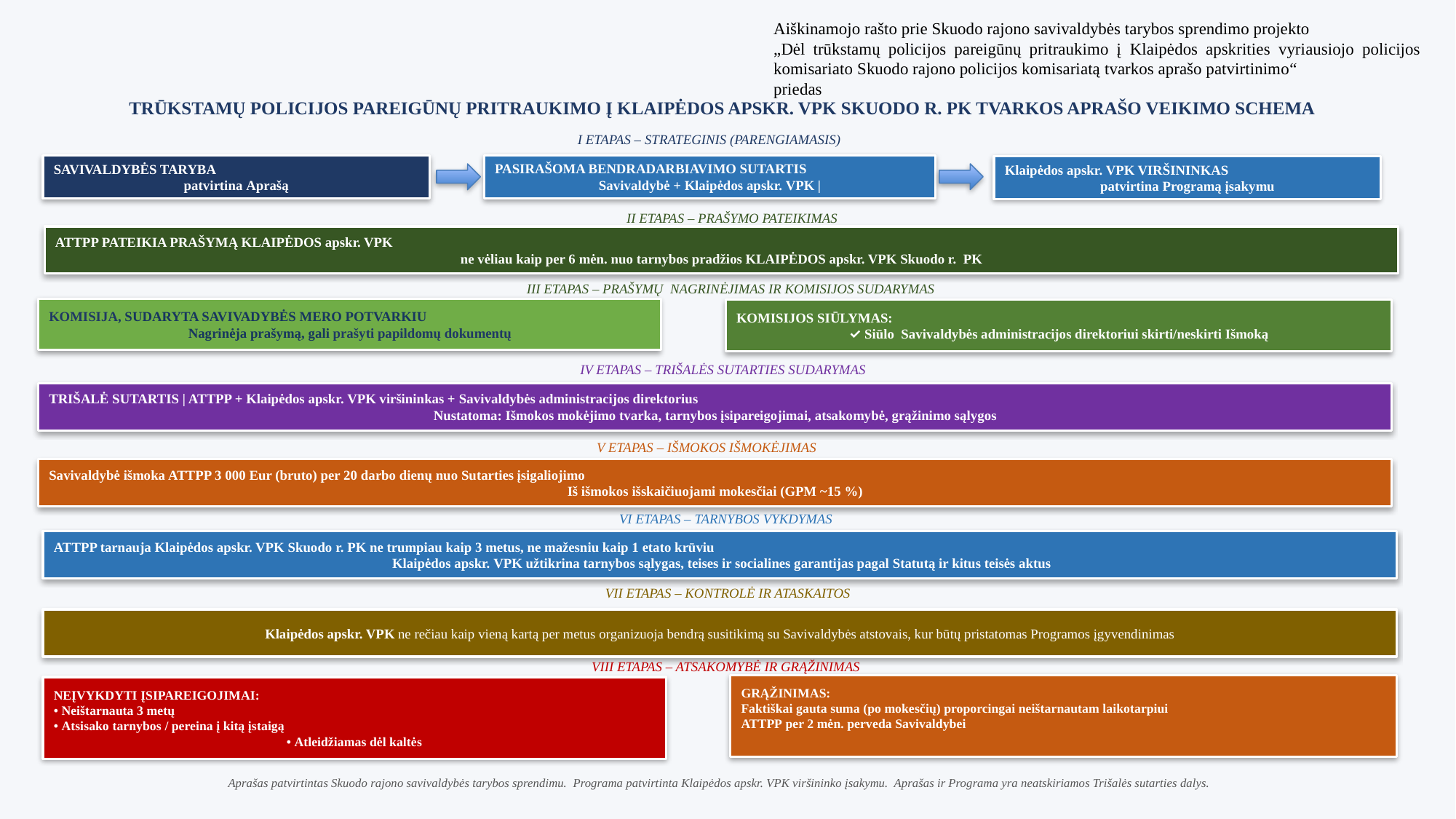

Aiškinamojo rašto prie Skuodo rajono savivaldybės tarybos sprendimo projekto
„Dėl trūkstamų policijos pareigūnų pritraukimo į Klaipėdos apskrities vyriausiojo policijos komisariato Skuodo rajono policijos komisariatą tvarkos aprašo patvirtinimo“
priedas
TRŪKSTAMŲ POLICIJOS PAREIGŪNŲ PRITRAUKIMO Į KLAIPĖDOS APSKR. VPK SKUODO R. PK TVARKOS APRAŠO VEIKIMO SCHEMA
I ETAPAS – STRATEGINIS (PARENGIAMASIS)
PASIRAŠOMA BENDRADARBIAVIMO SUTARTIS
Savivaldybė + Klaipėdos apskr. VPK |
SAVIVALDYBĖS TARYBA
patvirtina Aprašą
Klaipėdos apskr. VPK VIRŠININKAS
patvirtina Programą įsakymu

II ETAPAS – PRAŠYMO PATEIKIMAS
ATTPP PATEIKIA PRAŠYMĄ KLAIPĖDOS apskr. VPK
ne vėliau kaip per 6 mėn. nuo tarnybos pradžios KLAIPĖDOS apskr. VPK Skuodo r.  PK
III ETAPAS – PRAŠYMŲ  NAGRINĖJIMAS IR KOMISIJOS SUDARYMAS
KOMISIJA, SUDARYTA SAVIVADYBĖS MERO POTVARKIU
Nagrinėja prašymą, gali prašyti papildomų dokumentų
KOMISIJOS SIŪLYMAS:
✓ Siūlo  Savivaldybės administracijos direktoriui skirti/neskirti Išmoką
IV ETAPAS – TRIŠALĖS SUTARTIES SUDARYMAS
TRIŠALĖ SUTARTIS | ATTPP + Klaipėdos apskr. VPK viršininkas + Savivaldybės administracijos direktorius
Nustatoma: Išmokos mokėjimo tvarka, tarnybos įsipareigojimai, atsakomybė, grąžinimo sąlygos
V ETAPAS – IŠMOKOS IŠMOKĖJIMAS
Savivaldybė išmoka ATTPP 3 000 Eur (bruto) per 20 darbo dienų nuo Sutarties įsigaliojimo
Iš išmokos išskaičiuojami mokesčiai (GPM ~15 %)
VI ETAPAS – TARNYBOS VYKDYMAS
ATTPP tarnauja Klaipėdos apskr. VPK Skuodo r. PK ne trumpiau kaip 3 metus, ne mažesniu kaip 1 etato krūviu
 Klaipėdos apskr. VPK užtikrina tarnybos sąlygas, teises ir socialines garantijas pagal Statutą ir kitus teisės aktus
VII ETAPAS – KONTROLĖ IR ATASKAITOS
Klaipėdos apskr. VPK ne rečiau kaip vieną kartą per metus organizuoja bendrą susitikimą su Savivaldybės atstovais, kur būtų pristatomas Programos įgyvendinimas
VIII ETAPAS – ATSAKOMYBĖ IR GRĄŽINIMAS
GRĄŽINIMAS:
Faktiškai gauta suma (po mokesčių) proporcingai neištarnautam laikotarpiui
ATTPP per 2 mėn. perveda Savivaldybei

NEĮVYKDYTI ĮSIPAREIGOJIMAI:
• Neištarnauta 3 metų
• Atsisako tarnybos / pereina į kitą įstaigą
• Atleidžiamas dėl kaltės
Aprašas patvirtintas Skuodo rajono savivaldybės tarybos sprendimu.  Programa patvirtinta Klaipėdos apskr. VPK viršininko įsakymu.  Aprašas ir Programa yra neatskiriamos Trišalės sutarties dalys.